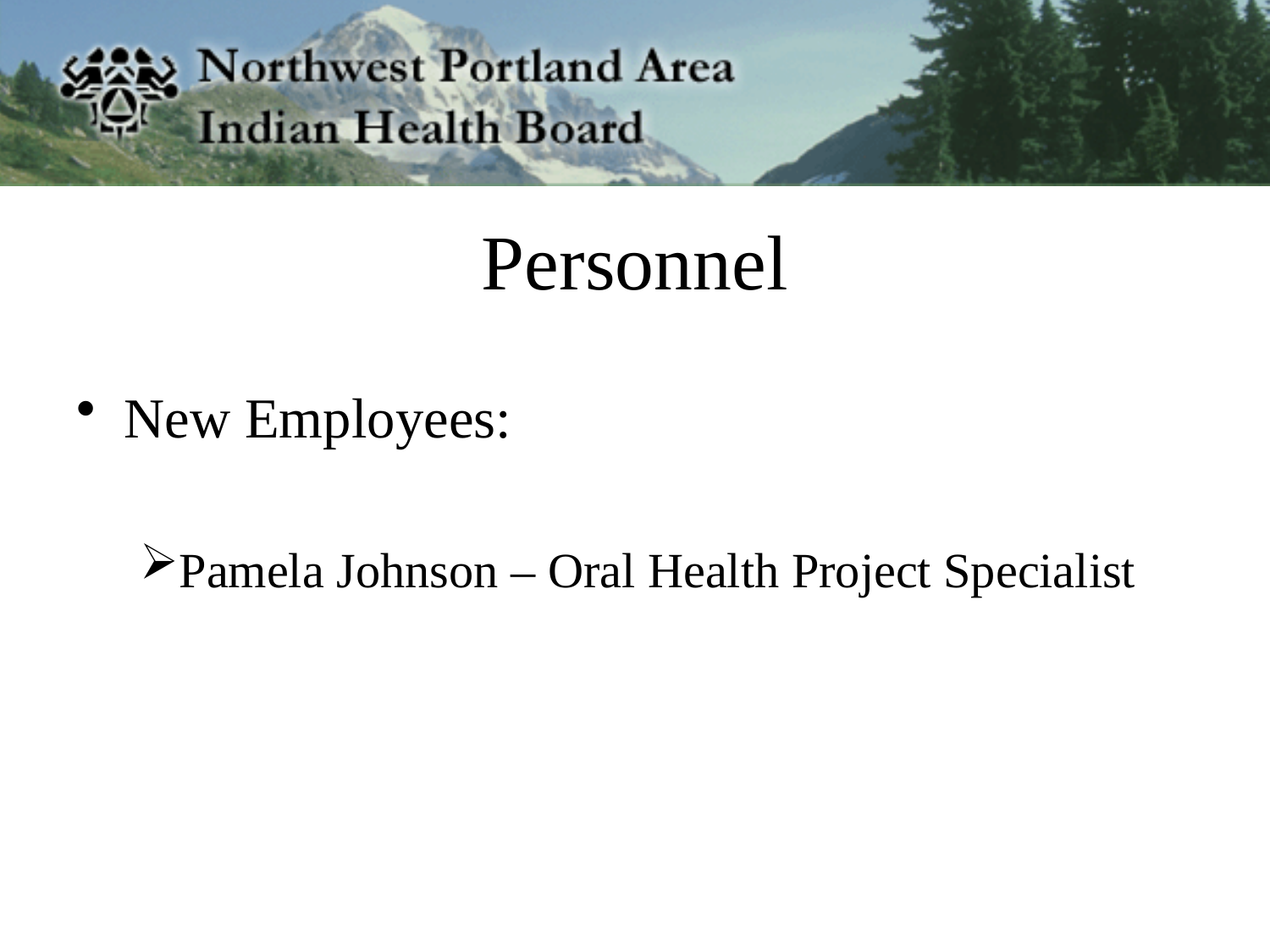

# Personnel

New Employees:

Pamela Johnson – Oral Health Project Specialist